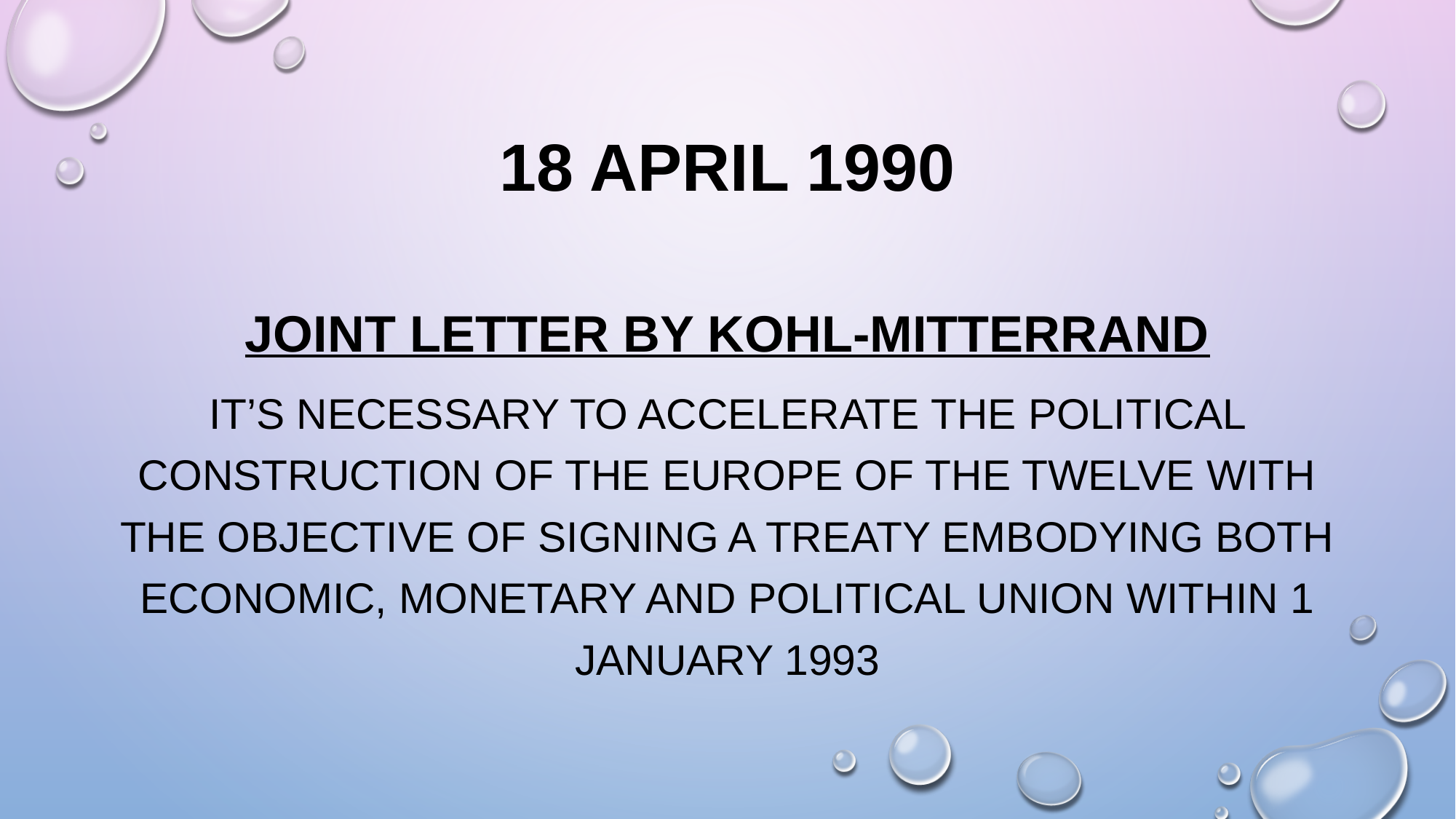

# 18 APRIL 1990
JOINT LETTER BY KOHL-MITTERRAND
It’s necessary to accelerate the political construction of the europe of the twelve with the objective of signing a treaty embodying both economic, monetary and political union within 1 january 1993